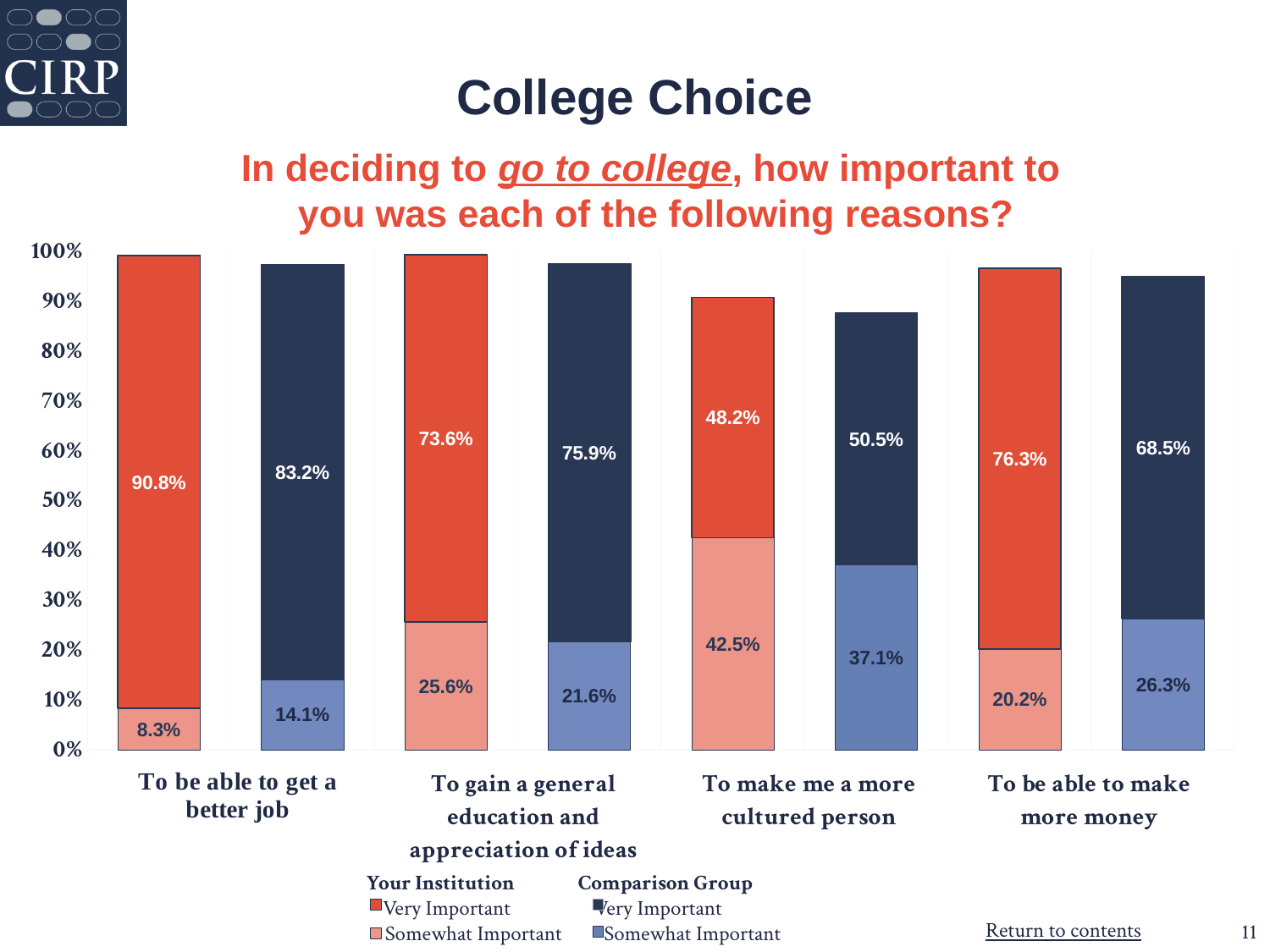

# College Choice
In deciding to go to college, how important to
you was each of the following reasons?

### Chart

| Category | Somewhat Important | Very Important |
|---|---|---|
| Your Institution | 0.083 | 0.908 |
| Comparison Group | 0.141 | 0.832 |
| Your Institution | 0.256 | 0.736 |
| Comparison Group | 0.216 | 0.759 |
| Your Institution | 0.425 | 0.482 |
| Comparison Group | 0.371 | 0.505 |
| Your Institution | 0.202 | 0.763 |
| Comparison Group | 0.263 | 0.685 |
 Your Institution               Comparison Group
     Very Important                  Very Important
     Somewhat Important         Somewhat Important
11